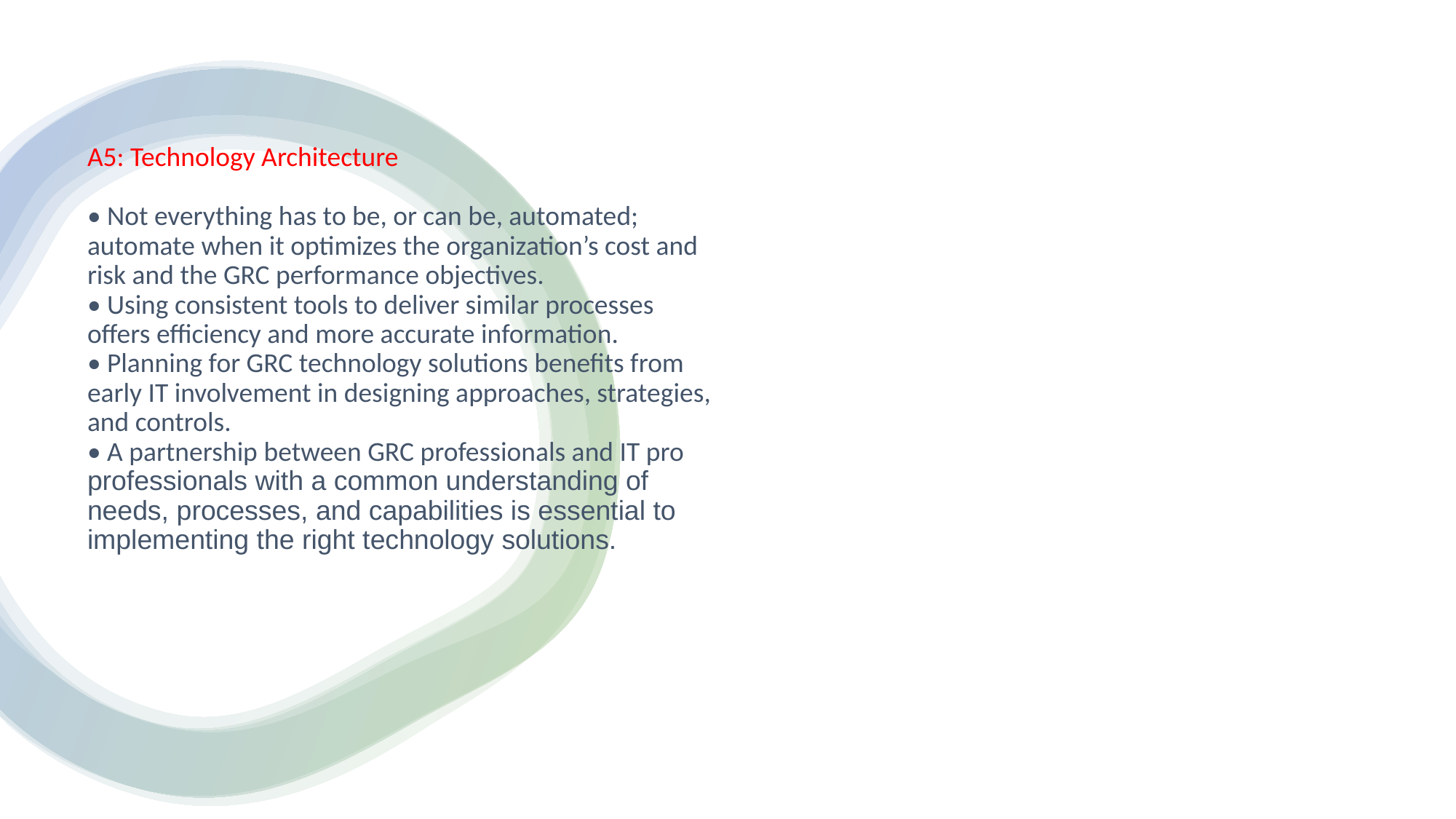

# A5: Technology Architecture • Not everything has to be, or can be, automated; automate when it optimizes the organization’s cost and risk and the GRC performance objectives. • Using consistent tools to deliver similar processes offers efficiency and more accurate information. • Planning for GRC technology solutions benefits from early IT involvement in designing approaches, strategies, and controls. • A partnership between GRC professionals and IT pro professionals with a common understanding of needs, processes, and capabilities is essential to implementing the right technology solutions.